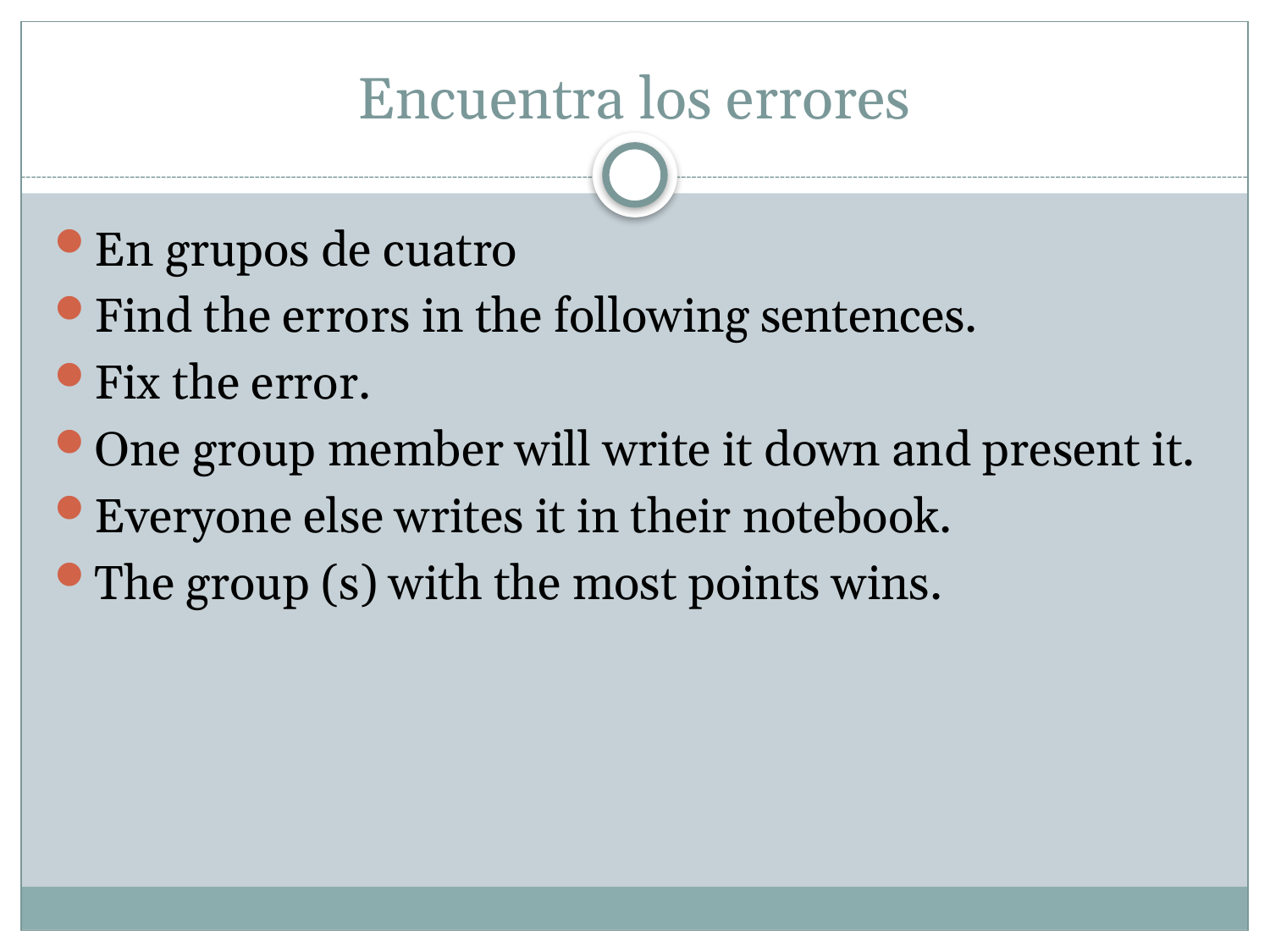

# Encuentra los errores
En grupos de cuatro
Find the errors in the following sentences.
Fix the error.
One group member will write it down and present it.
Everyone else writes it in their notebook.
The group (s) with the most points wins.